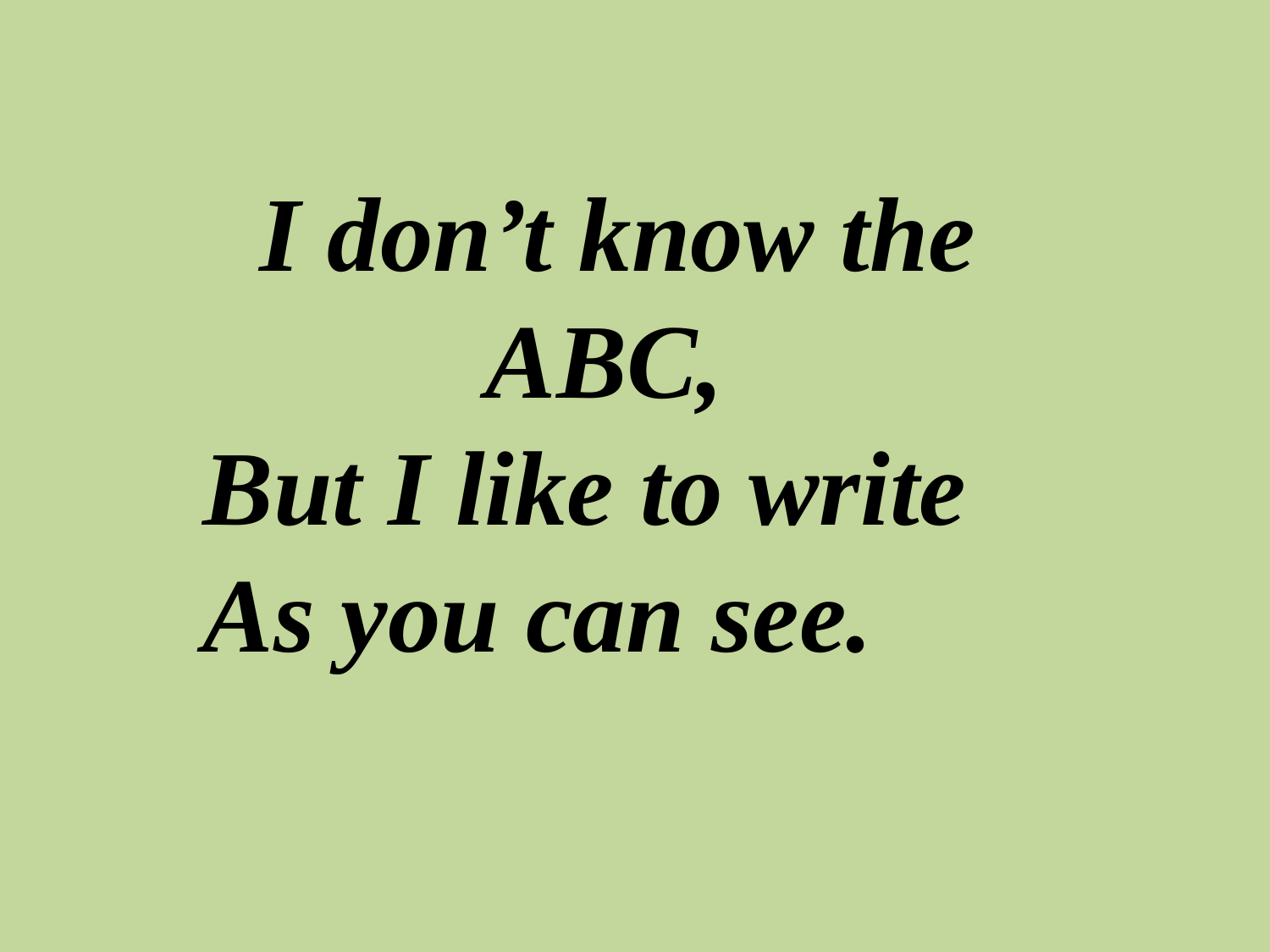

#

I don’t know the ABC,
But I like to write
As you can see.